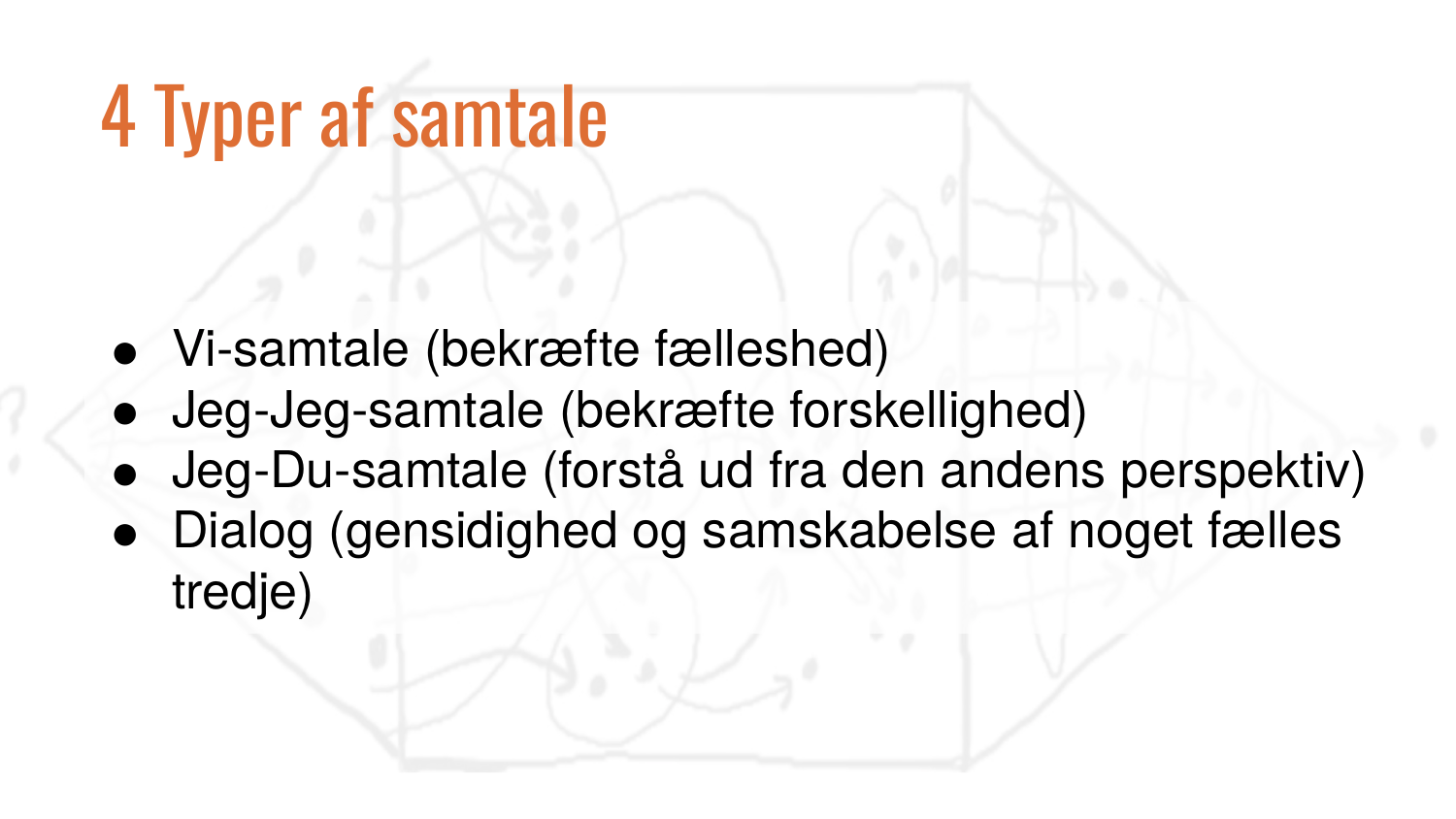

4 Typer af samtale
Vi-samtale (bekræfte fælleshed)
Jeg-Jeg-samtale (bekræfte forskellighed)
Jeg-Du-samtale (forstå ud fra den andens perspektiv)
Dialog (gensidighed og samskabelse af noget fælles tredje)